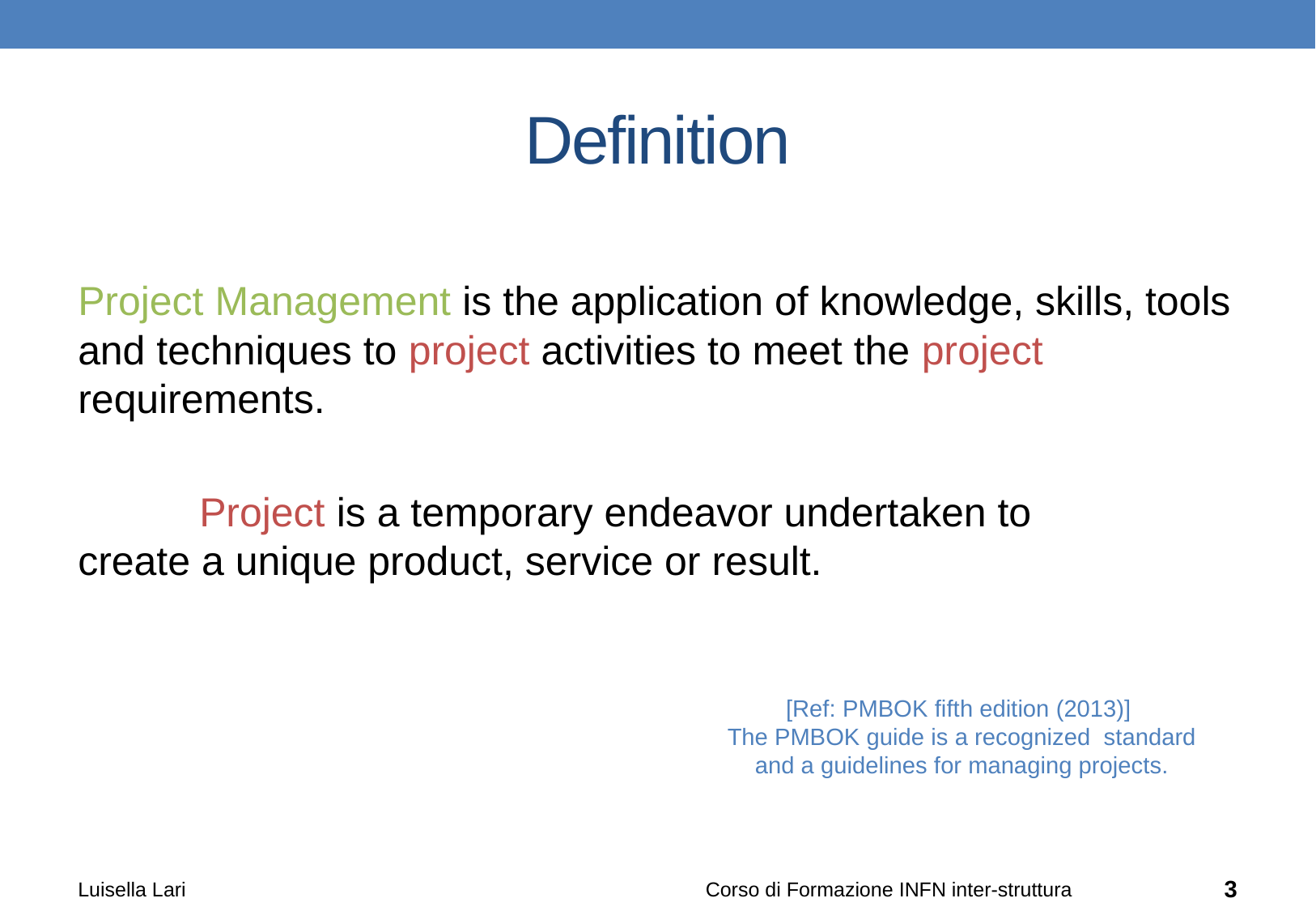

# Definition

Project Management is the application of knowledge, skills, tools and techniques to project activities to meet the project requirements.

	Project is a temporary endeavor undertaken to 	 	create a unique product, service or result.

[Ref: PMBOK fifth edition (2013)]
The PMBOK guide is a recognized  standard and a guidelines for managing projects.
Luisella Lari
Corso di Formazione INFN inter-struttura
3